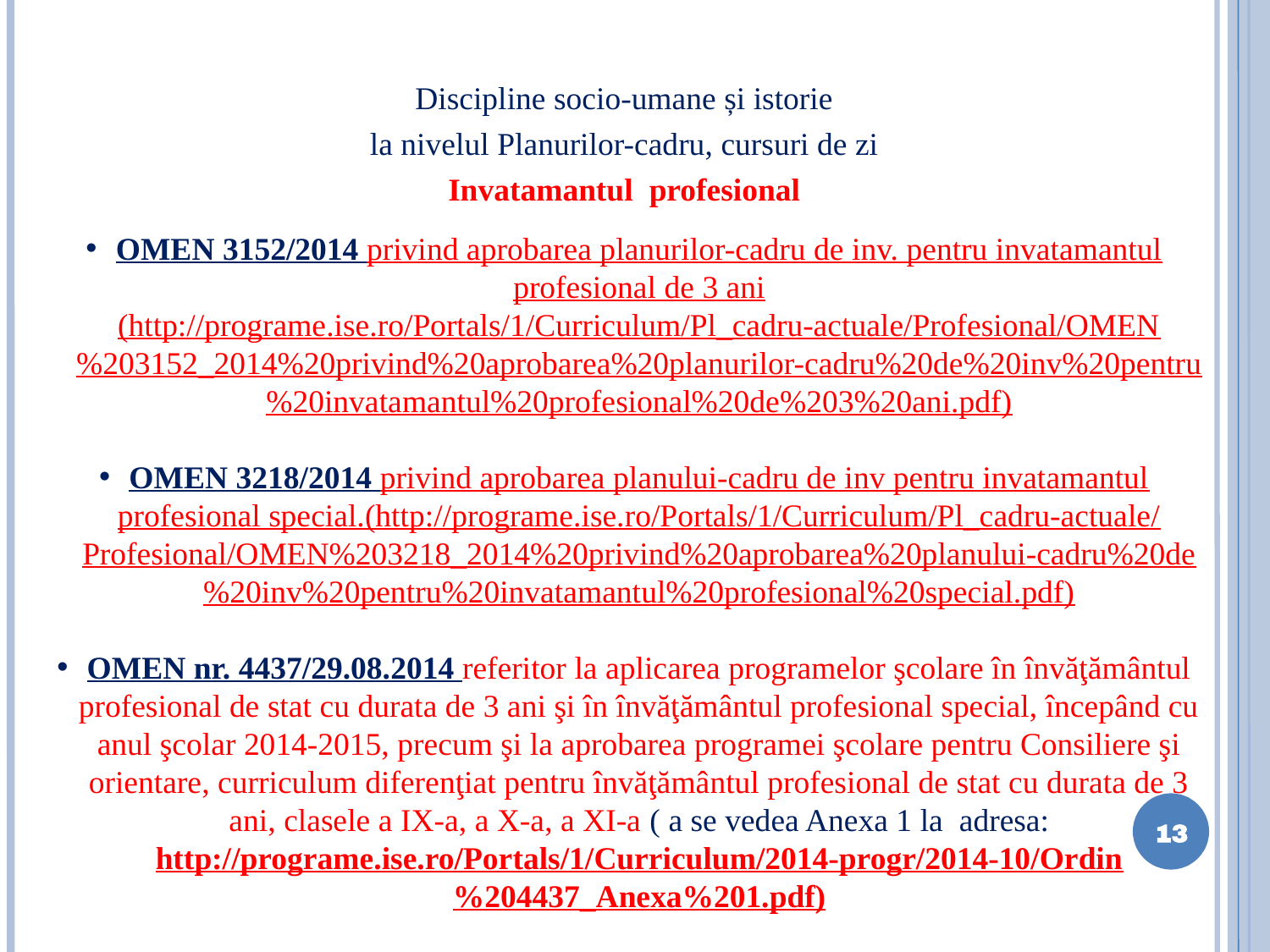

Discipline socio-umane și istorie
la nivelul Planurilor-cadru, cursuri de zi
Invatamantul  profesional

OMEN 3152/2014 privind aprobarea planurilor-cadru de inv. pentru invatamantul profesional de 3 ani (http://programe.ise.ro/Portals/1/Curriculum/Pl_cadru-actuale/Profesional/OMEN%203152_2014%20privind%20aprobarea%20planurilor-cadru%20de%20inv%20pentru%20invatamantul%20profesional%20de%203%20ani.pdf)

OMEN 3218/2014 privind aprobarea planului-cadru de inv pentru invatamantul profesional special.(http://programe.ise.ro/Portals/1/Curriculum/Pl_cadru-actuale/Profesional/OMEN%203218_2014%20privind%20aprobarea%20planului-cadru%20de%20inv%20pentru%20invatamantul%20profesional%20special.pdf)

OMEN nr. 4437/29.08.2014 referitor la aplicarea programelor şcolare în învăţământul profesional de stat cu durata de 3 ani şi în învăţământul profesional special, începând cu anul şcolar 2014-2015, precum şi la aprobarea programei şcolare pentru Consiliere şi orientare, curriculum diferenţiat pentru învăţământul profesional de stat cu durata de 3 ani, clasele a IX-a, a X-a, a XI-a ( a se vedea Anexa 1 la  adresa: http://programe.ise.ro/Portals/1/Curriculum/2014-progr/2014-10/Ordin%204437_Anexa%201.pdf)
13